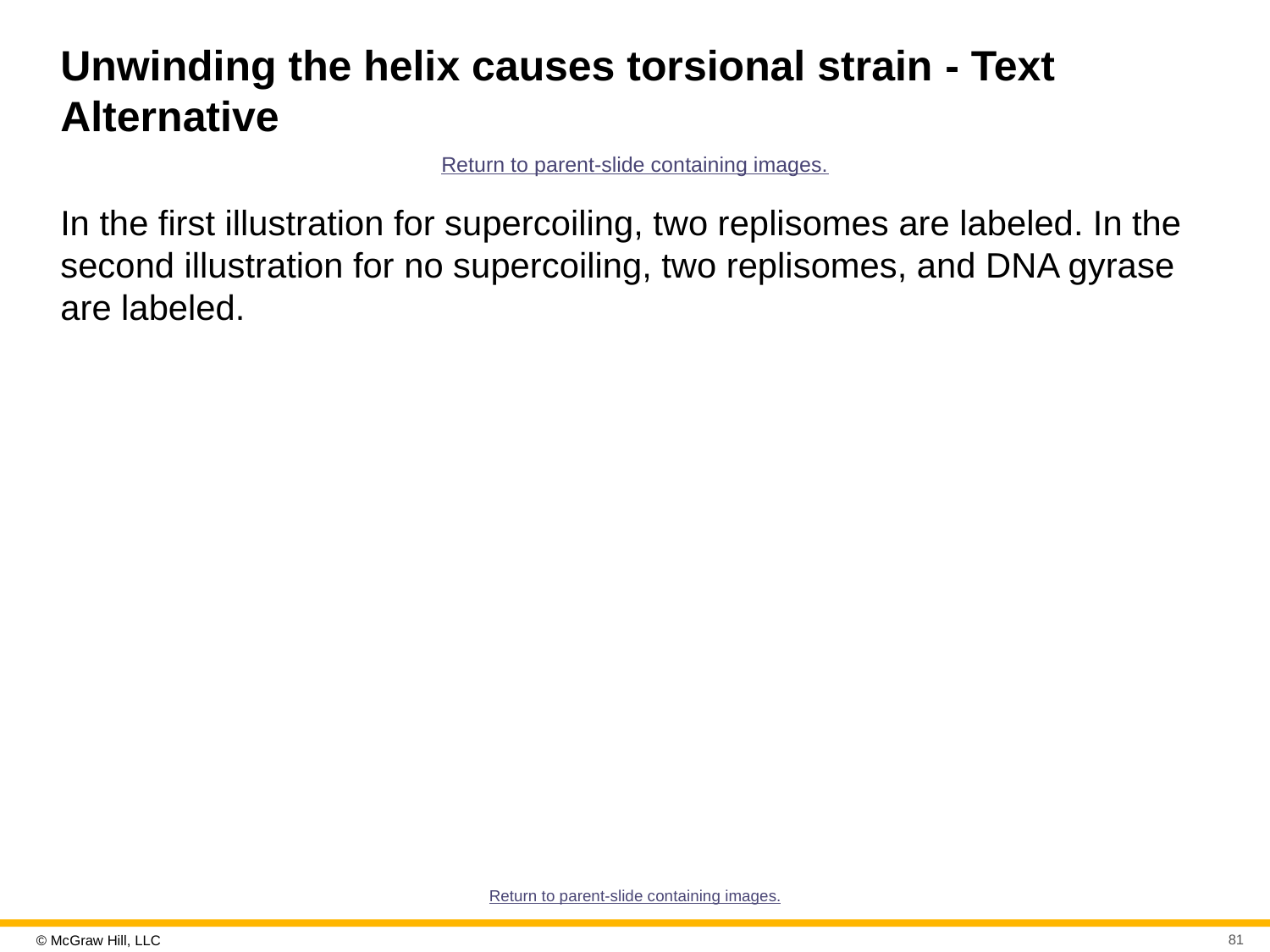

# Unwinding the helix causes torsional strain - Text Alternative
Return to parent-slide containing images.
In the first illustration for supercoiling, two replisomes are labeled. In the second illustration for no supercoiling, two replisomes, and DNA gyrase are labeled.
Return to parent-slide containing images.
81